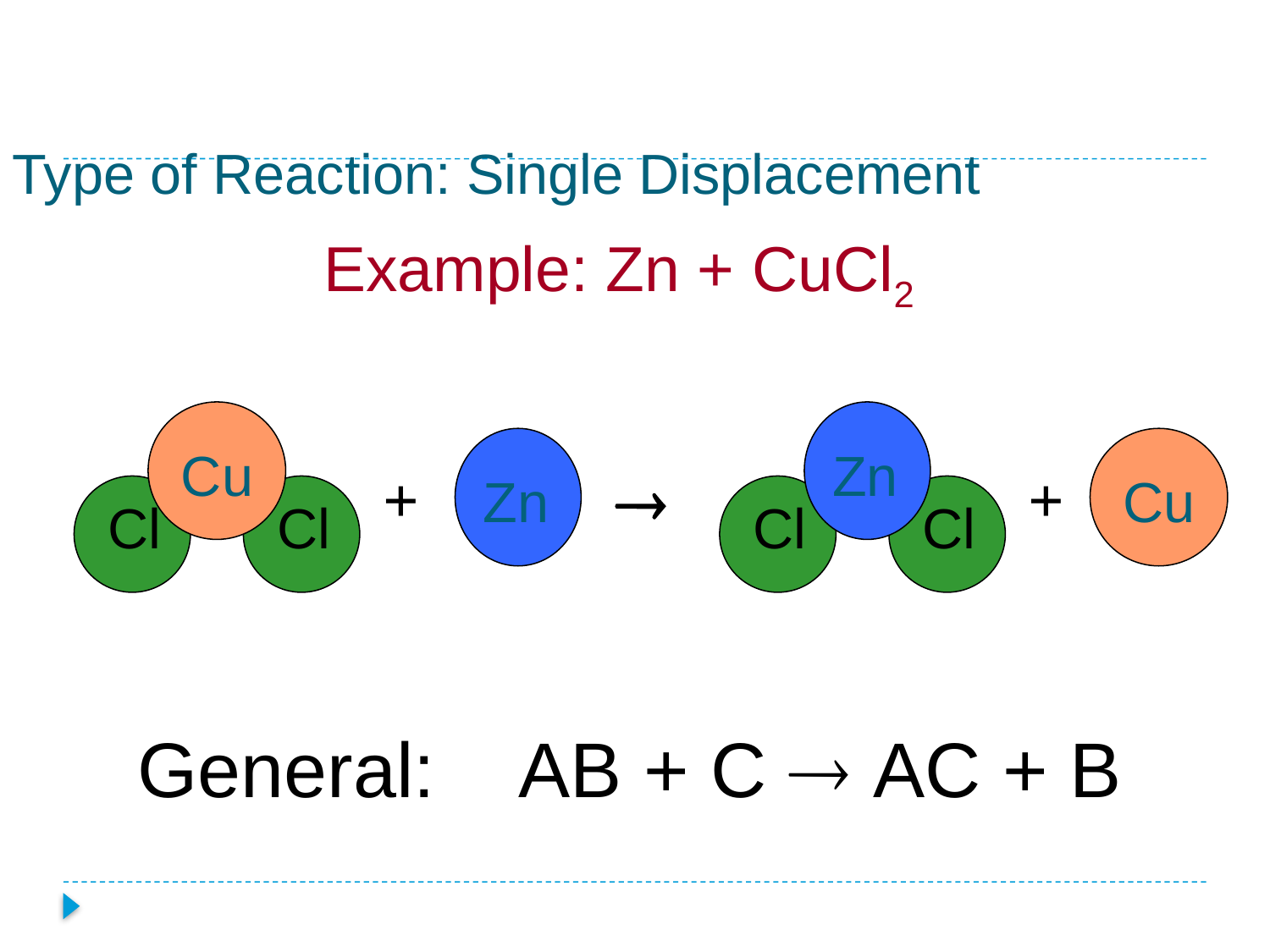

# Type of Reaction: Single Displacement
Example: Zn + CuCl2

  Cu

Cl

Cl

 Zn
+
→

 Zn

Cl

Cl

  Cu
+
General: 	AB + C → AC + B